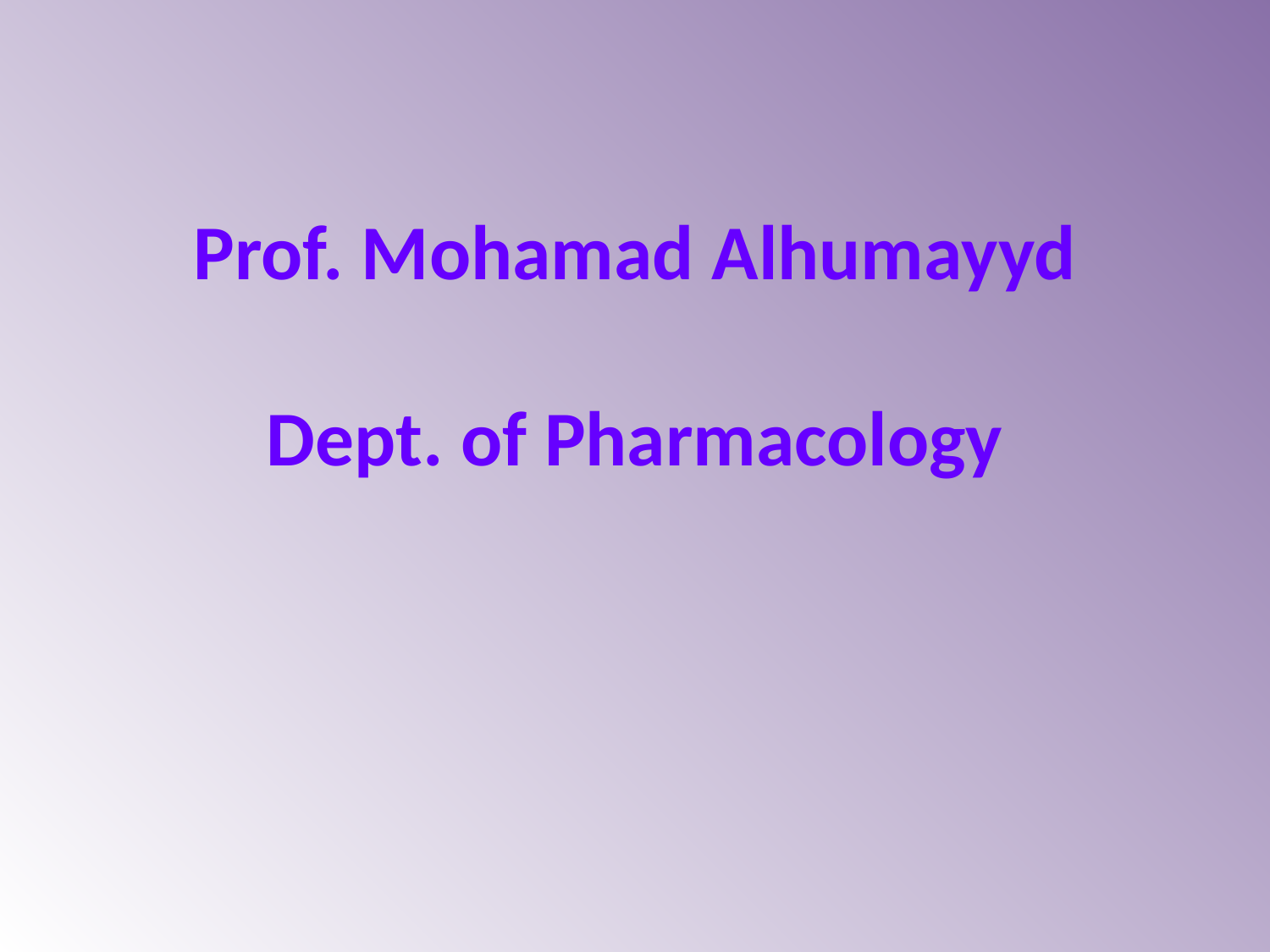

# Prof. Mohamad Alhumayyd Dept. of Pharmacology